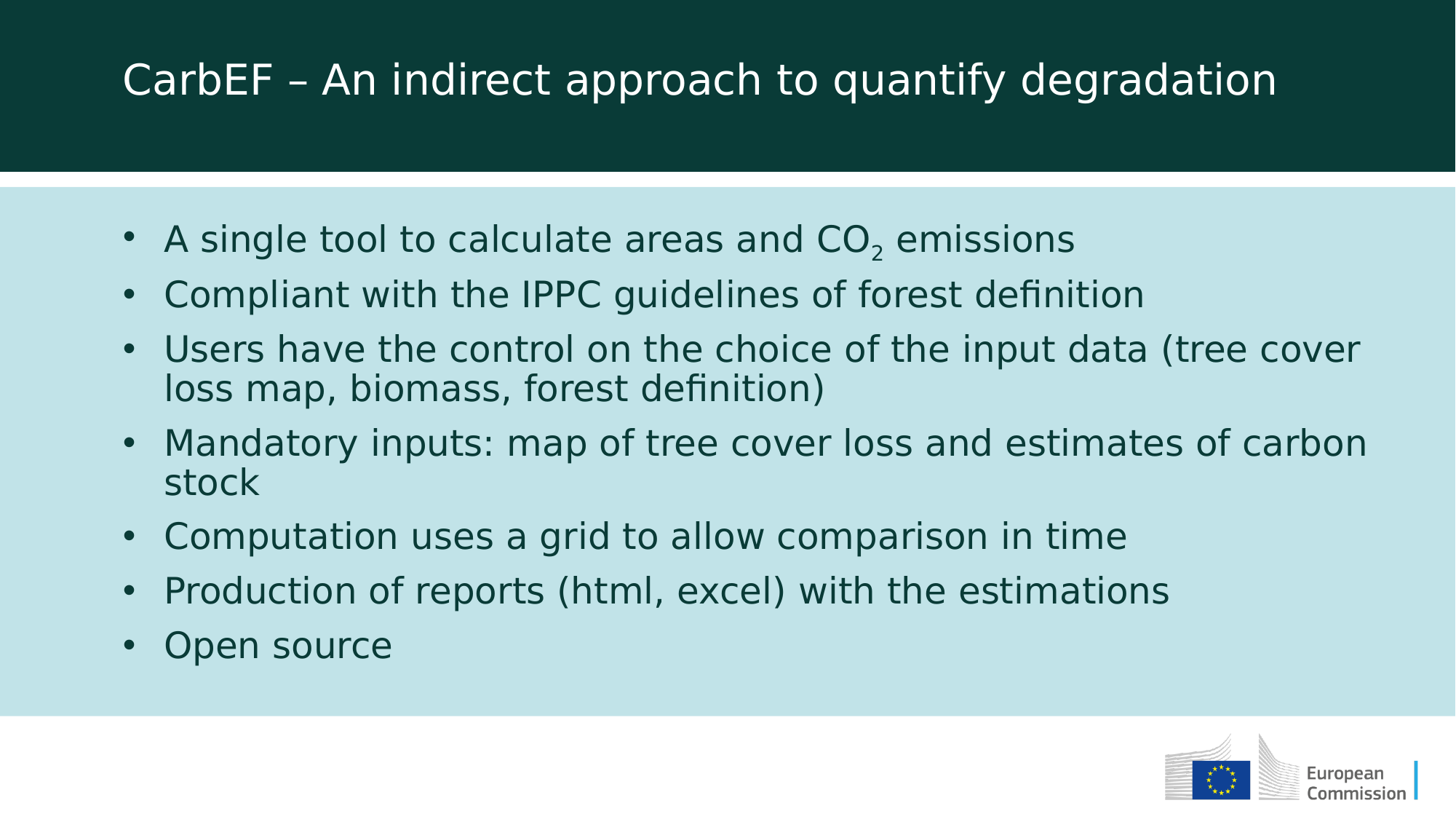

CarbEF – An indirect approach to quantify degradation
A single tool to calculate areas and CO2 emissions
Compliant with the IPPC guidelines of forest definition
Users have the control on the choice of the input data (tree cover loss map, biomass, forest definition)
Mandatory inputs: map of tree cover loss and estimates of carbon stock
Computation uses a grid to allow comparison in time
Production of reports (html, excel) with the estimations
Open source